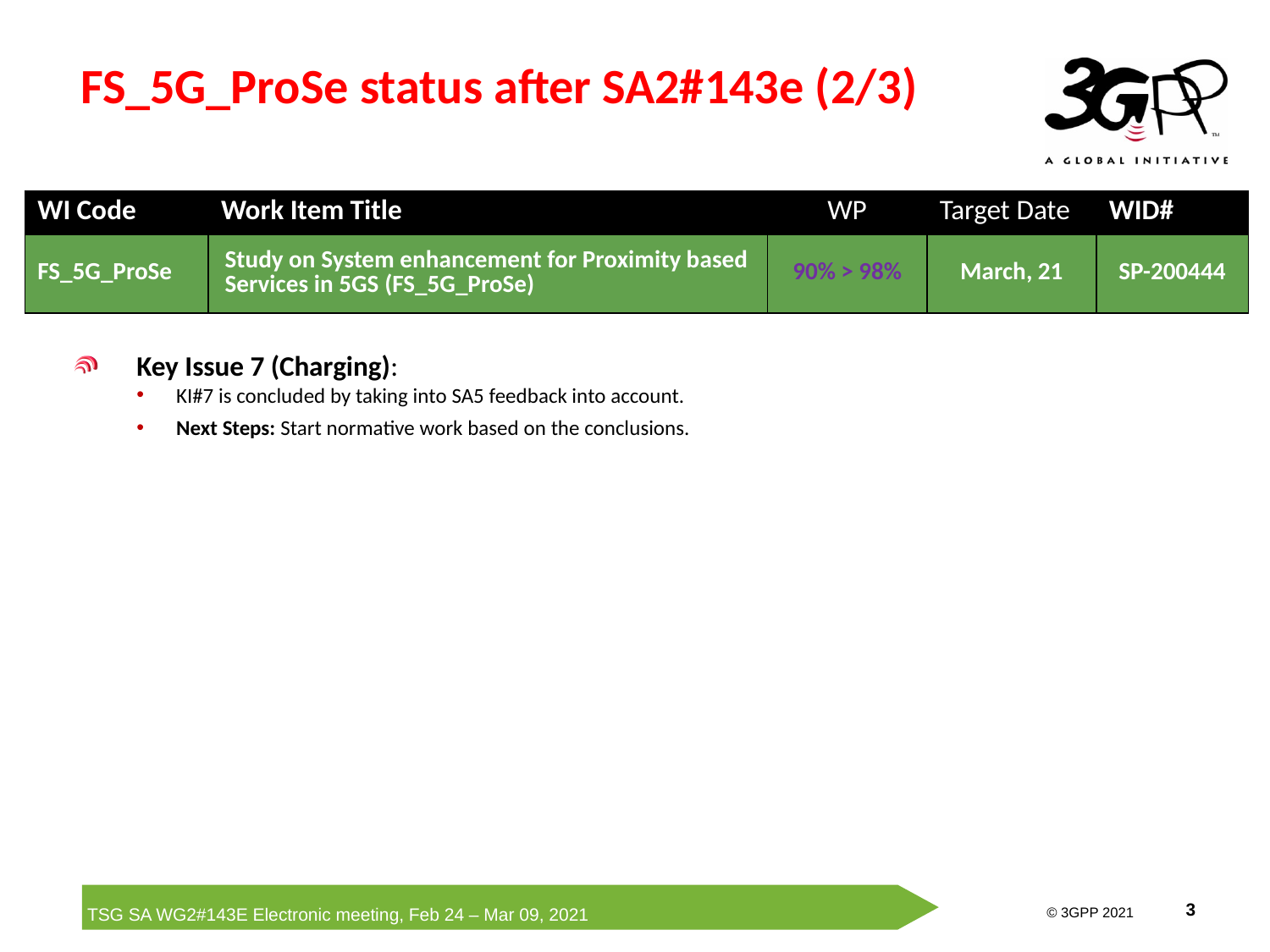

# FS_5G_ProSe status after SA2#143e (2/3)
| WI Code | Work Item Title | WP | Target Date | WID# |
| --- | --- | --- | --- | --- |
| FS\_5G\_ProSe | Study on System enhancement for Proximity based Services in 5GS (FS\_5G\_ProSe) | 90% > 98% | March, 21 | SP-200444 |
Key Issue 7 (Charging):
KI#7 is concluded by taking into SA5 feedback into account.
Next Steps: Start normative work based on the conclusions.